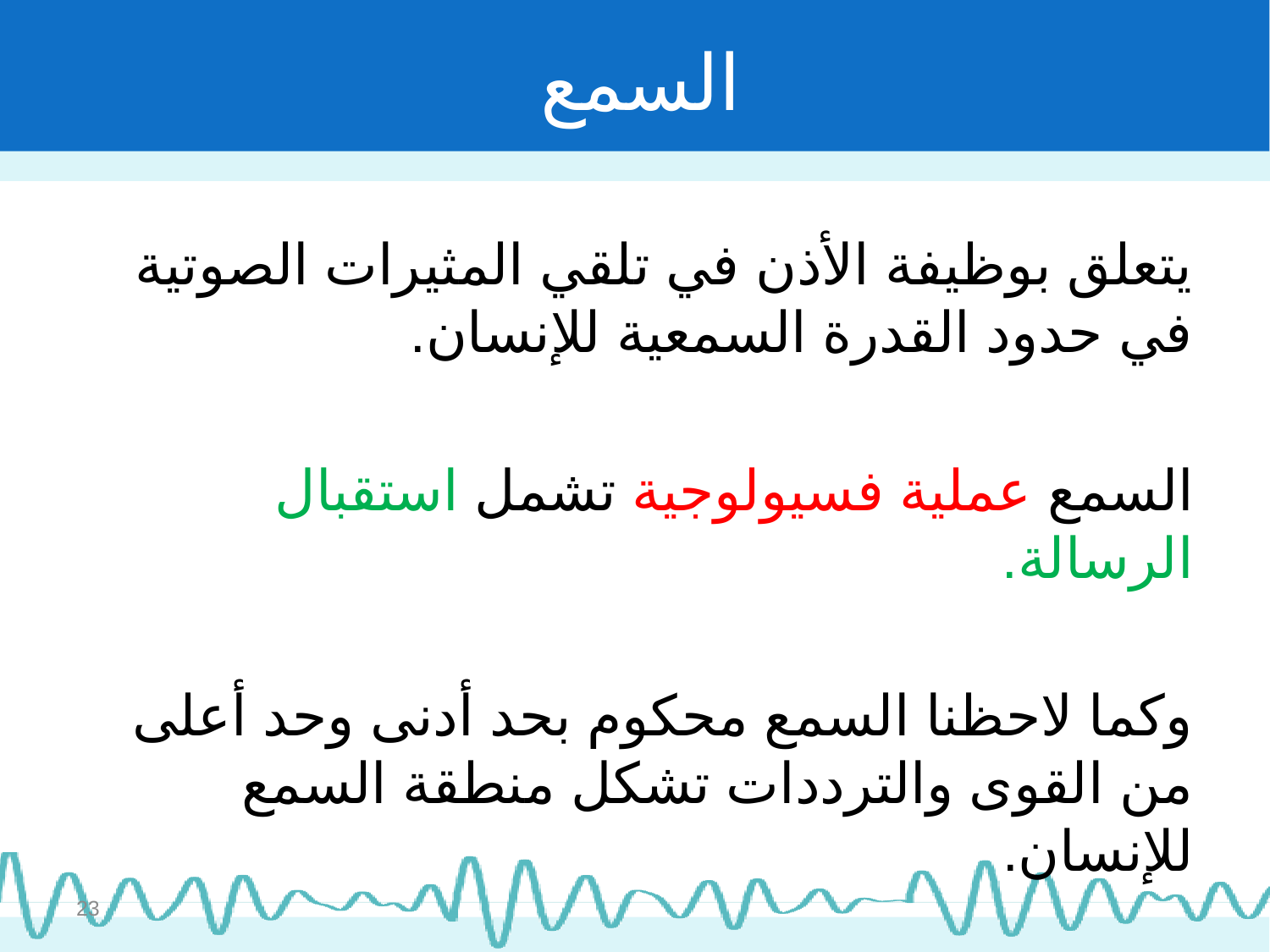

# السمع
يتعلق بوظيفة الأذن في تلقي المثيرات الصوتية في حدود القدرة السمعية للإنسان.

السمع عملية فسيولوجية تشمل استقبال الرسالة.

وكما لاحظنا السمع محكوم بحد أدنى وحد أعلى من القوى والترددات تشكل منطقة السمع للإنسان.

23